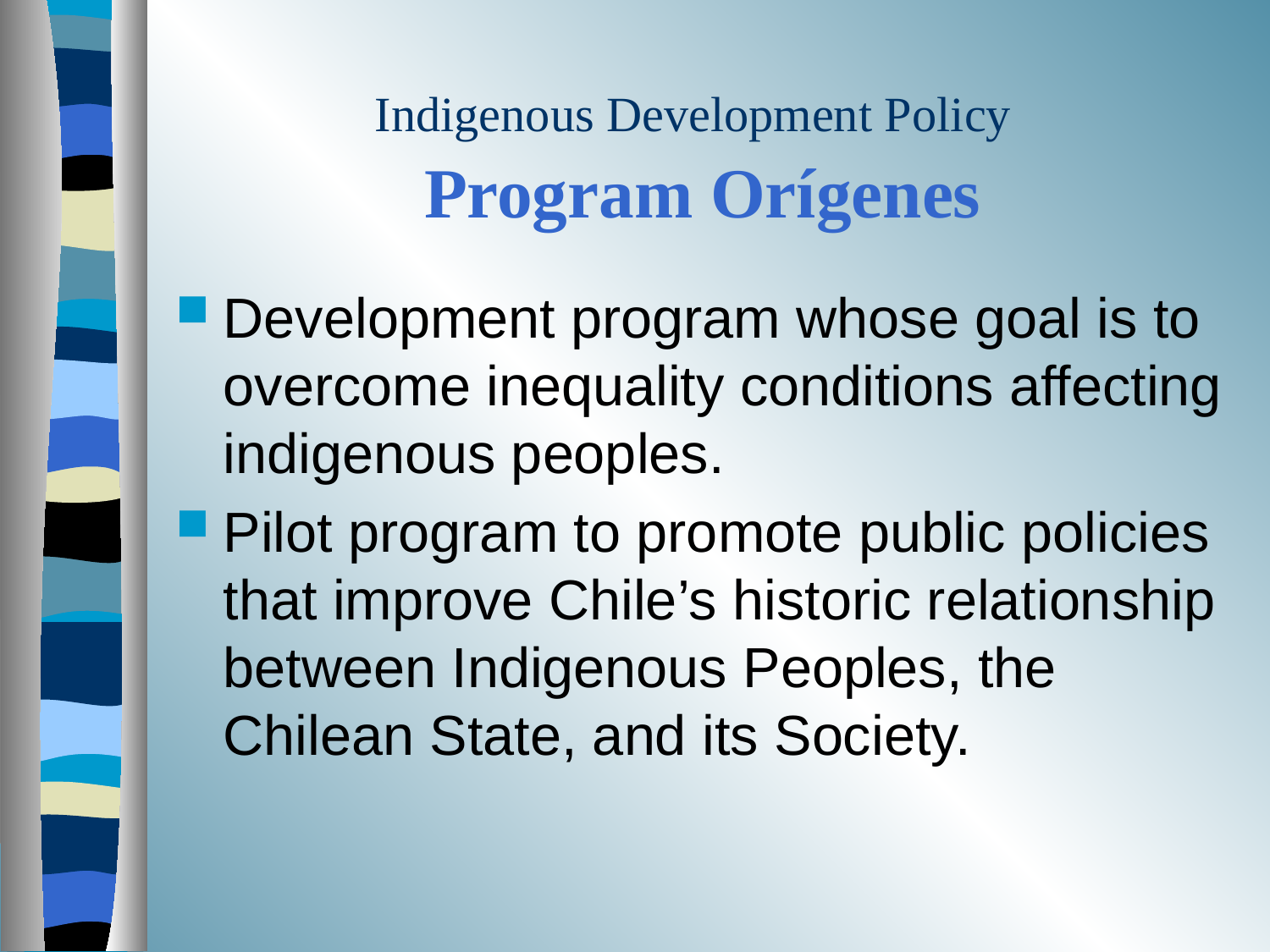

# Indigenous Development Policy Program Orígenes
Development program whose goal is to overcome inequality conditions affecting indigenous peoples.
Pilot program to promote public policies that improve Chile’s historic relationship between Indigenous Peoples, the Chilean State, and its Society.